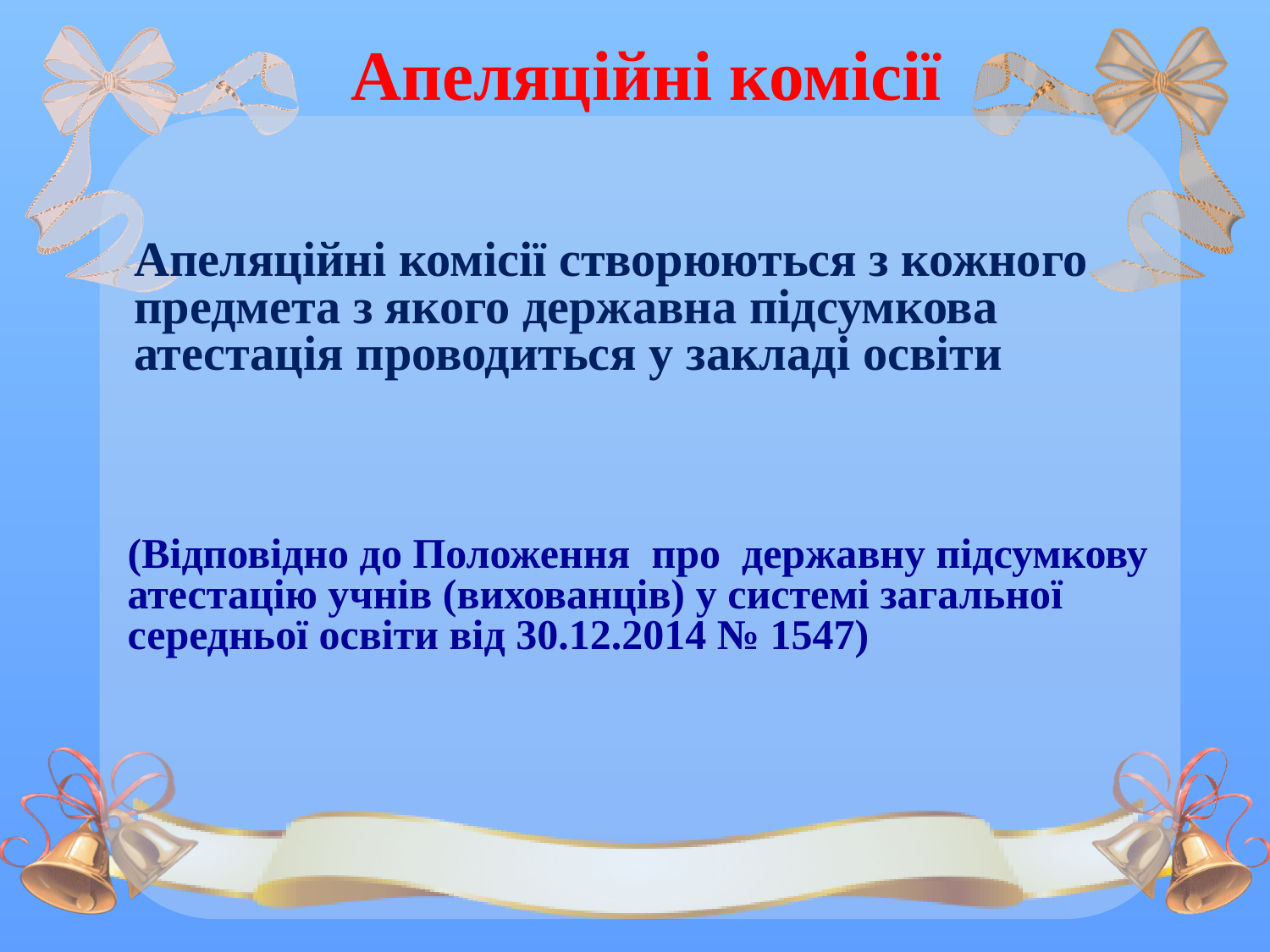

# Апеляційні комісії

Апеляційні комісії створюються з кожного предмета з якого державна підсумкова атестація проводиться у закладі освіти

(Відповідно до Положення  про  державну підсумкову атестацію учнів (вихованців) у системі загальної середньої освіти від 30.12.2014 № 1547)